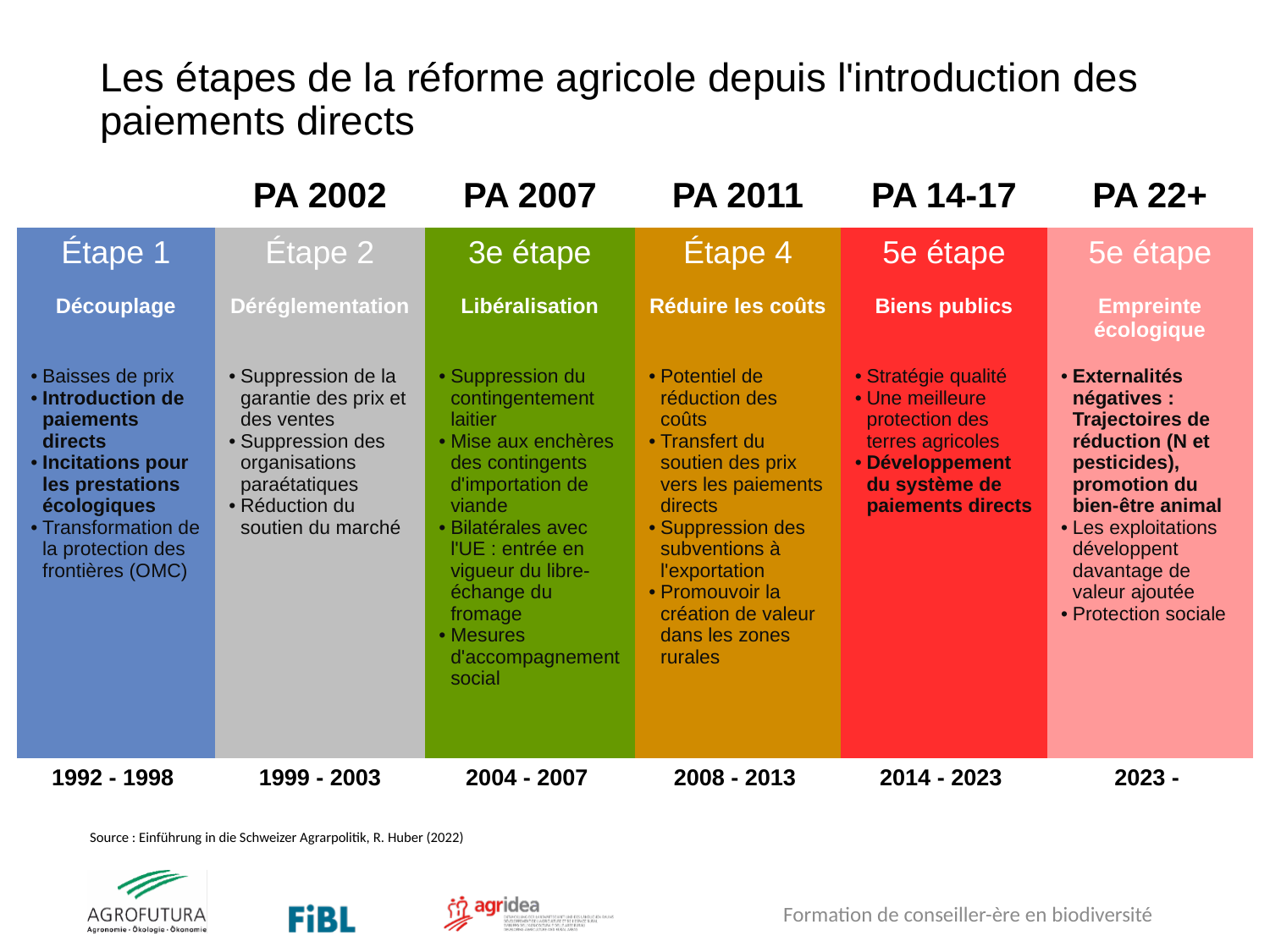

# Les étapes de la réforme agricole depuis l'introduction des paiements directs
|  | PA 2002 | PA 2007 | PA 2011 | PA 14-17 | PA 22+ |
| --- | --- | --- | --- | --- | --- |
| Étape 1 | Étape 2 | 3e étape | Étape 4 | 5e étape | 5e étape |
| Découplage | Déréglementation | Libéralisation | Réduire les coûts | Biens publics | Empreinte écologique |
| Baisses de prix Introduction de paiements directs Incitations pour les prestations écologiques Transformation de la protection des frontières (OMC) | Suppression de la garantie des prix et des ventes Suppression des organisations paraétatiques Réduction du soutien du marché | Suppression du contingentement laitier Mise aux enchères des contingents d'importation de viande Bilatérales avec l'UE : entrée en vigueur du libre-échange du fromage Mesures d'accompagnement social | Potentiel de réduction des coûts Transfert du soutien des prix vers les paiements directs Suppression des subventions à l'exportation Promouvoir la création de valeur dans les zones rurales | Stratégie qualité Une meilleure protection des terres agricoles Développement du système de paiements directs | Externalités négatives : Trajectoires de réduction (N et pesticides), promotion du bien-être animal Les exploitations développent davantage de valeur ajoutée Protection sociale |
| 1992 - 1998 | 1999 - 2003 | 2004 - 2007 | 2008 - 2013 | 2014 - 2023 | 2023 - |
Source : Einführung in die Schweizer Agrarpolitik, R. Huber (2022)
Formation de conseiller-ère en biodiversité